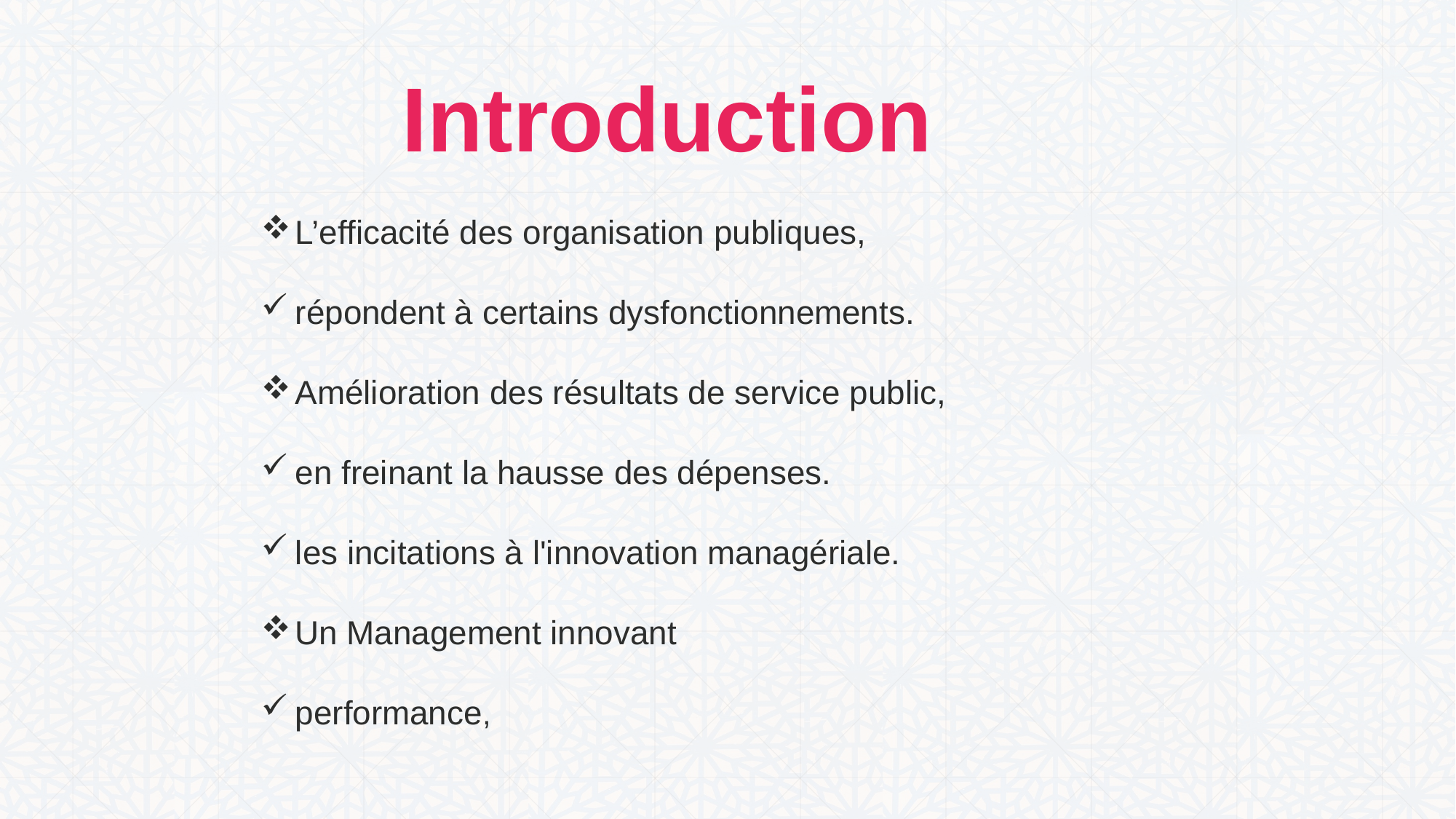

Introduction
L’efficacité des organisation publiques,

répondent à certains dysfonctionnements.

Amélioration des résultats de service public,

en freinant la hausse des dépenses.

les incitations à l'innovation managériale.

Un Management innovant

performance,

3